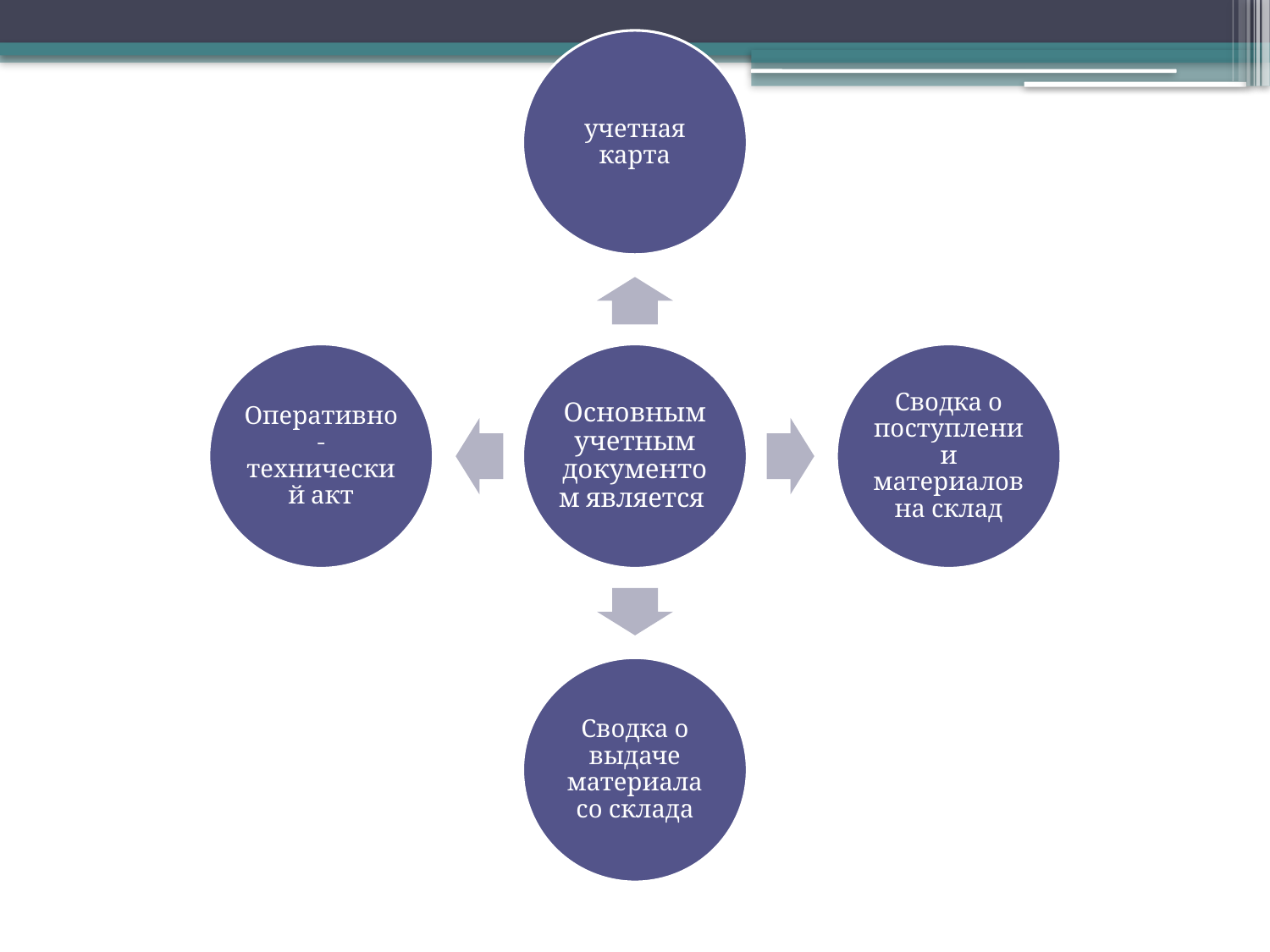

Основным учетным документом является

учетная карта

Сводка о поступлении материалов на склад

Сводка о выдаче материала со склада

Оперативно-технический акт